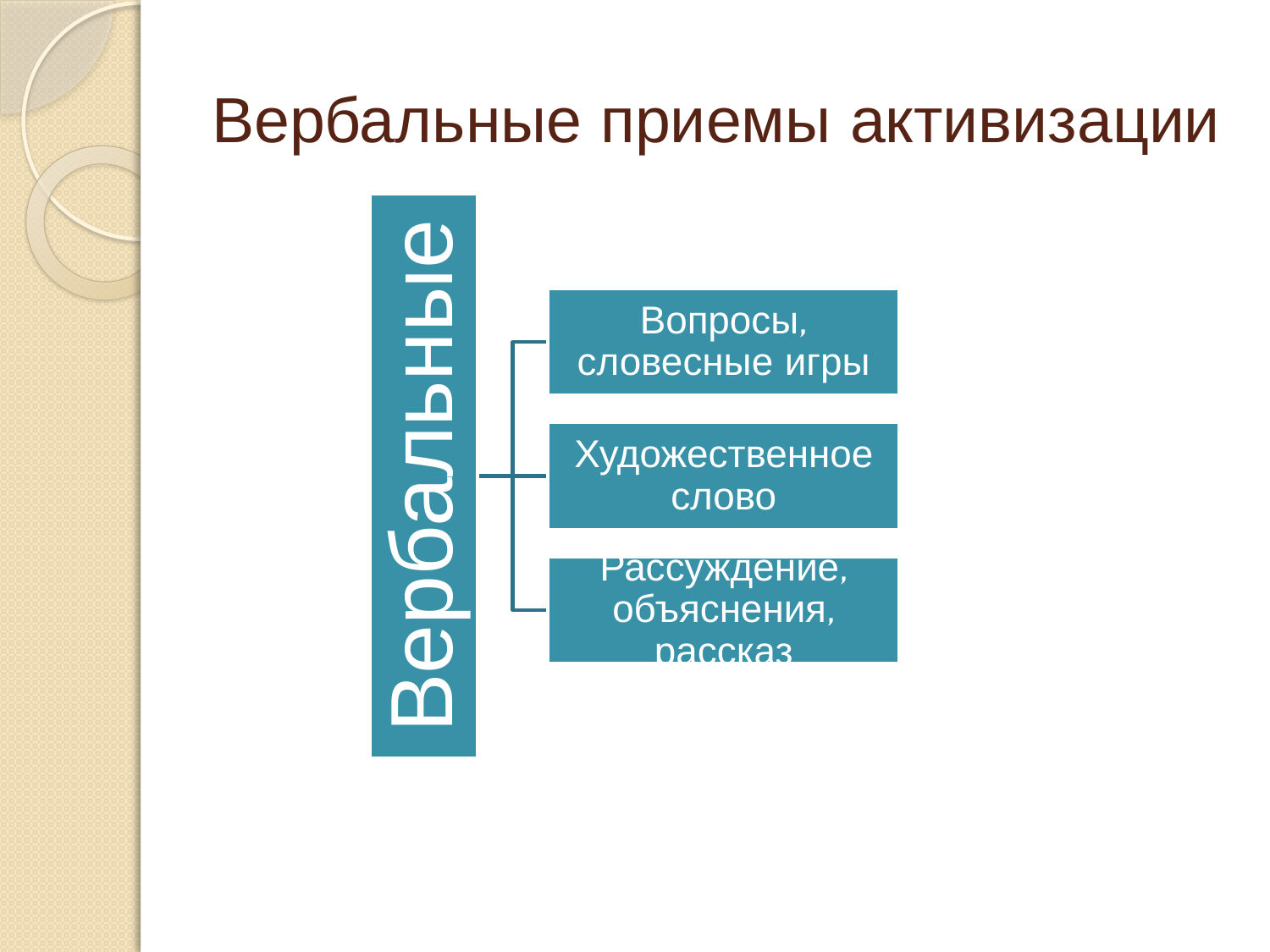

# Вербальные приемы активизации

Вербальные
Вопросы, словесные игры
Художественное слово
Рассуждение, объяснения, рассказ